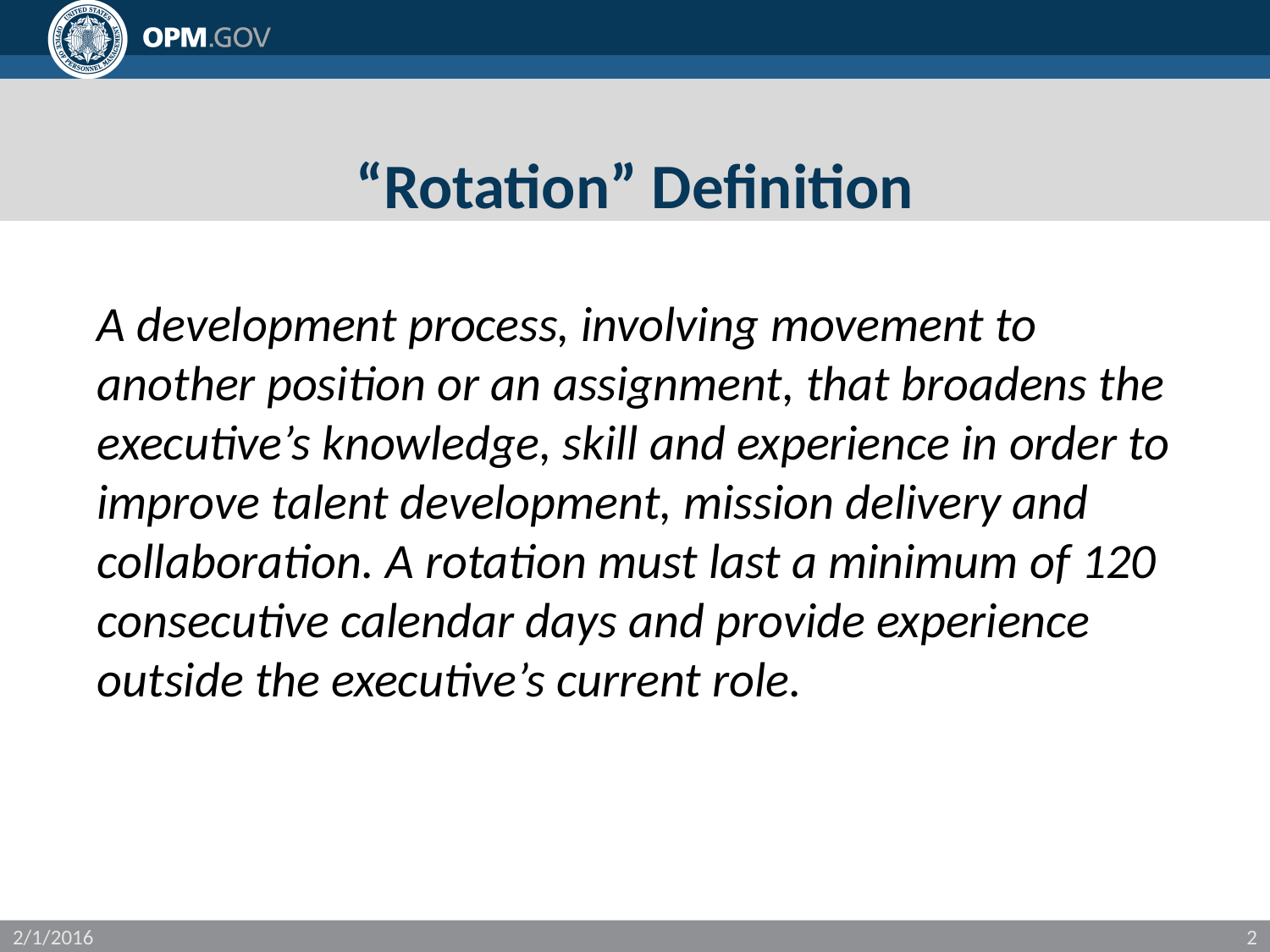

# “Rotation” Definition
A development process, involving movement to another position or an assignment, that broadens the executive’s knowledge, skill and experience in order to improve talent development, mission delivery and collaboration. A rotation must last a minimum of 120 consecutive calendar days and provide experience outside the executive’s current role.

2/1/2016
2